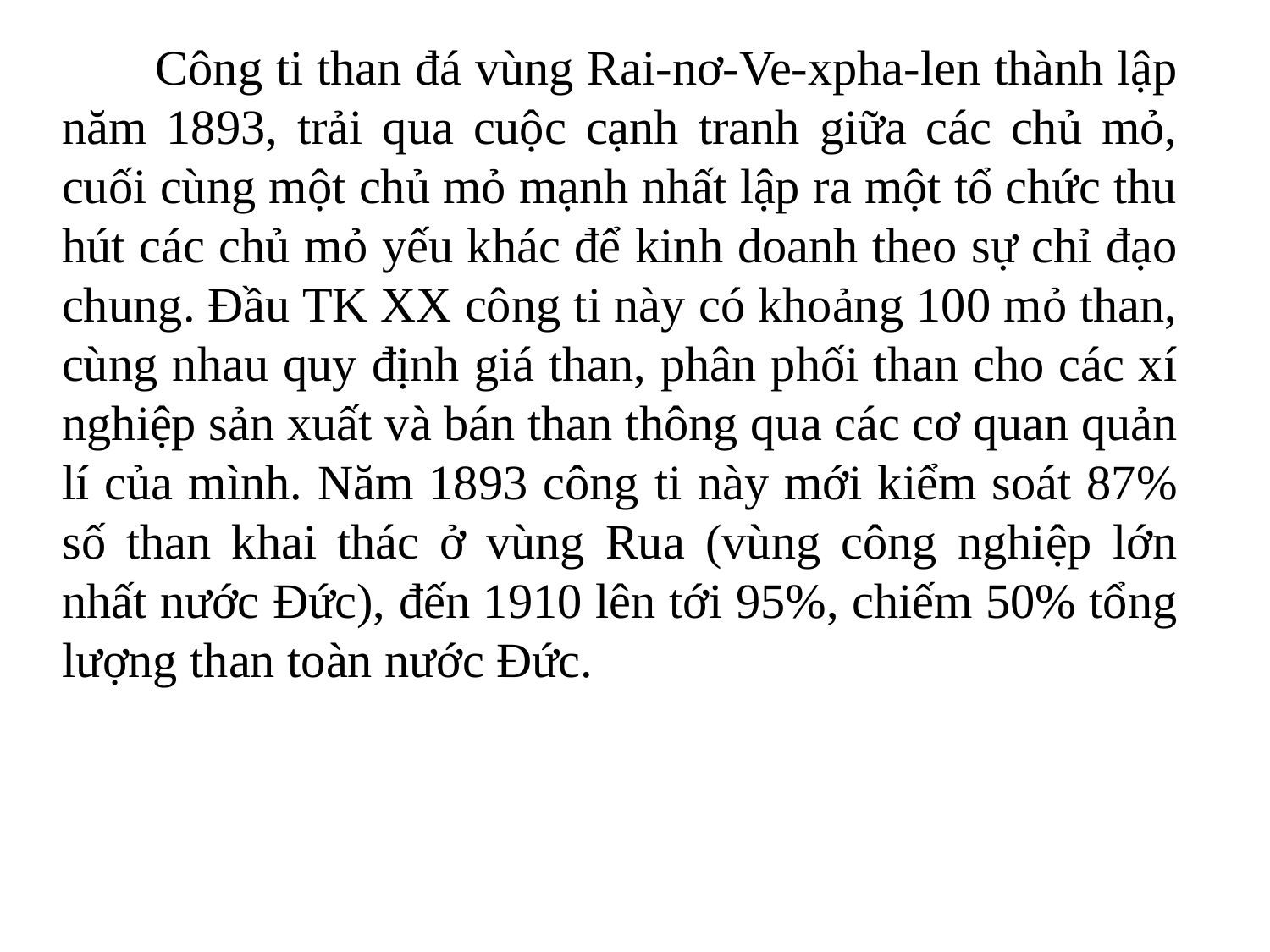

Công ti than đá vùng Rai-nơ-Ve-xpha-len thành lập năm 1893, trải qua cuộc cạnh tranh giữa các chủ mỏ, cuối cùng một chủ mỏ mạnh nhất lập ra một tổ chức thu hút các chủ mỏ yếu khác để kinh doanh theo sự chỉ đạo chung. Đầu TK XX công ti này có khoảng 100 mỏ than, cùng nhau quy định giá than, phân phối than cho các xí nghiệp sản xuất và bán than thông qua các cơ quan quản lí của mình. Năm 1893 công ti này mới kiểm soát 87% số than khai thác ở vùng Rua (vùng công nghiệp lớn nhất nước Đức), đến 1910 lên tới 95%, chiếm 50% tổng lượng than toàn nước Đức.